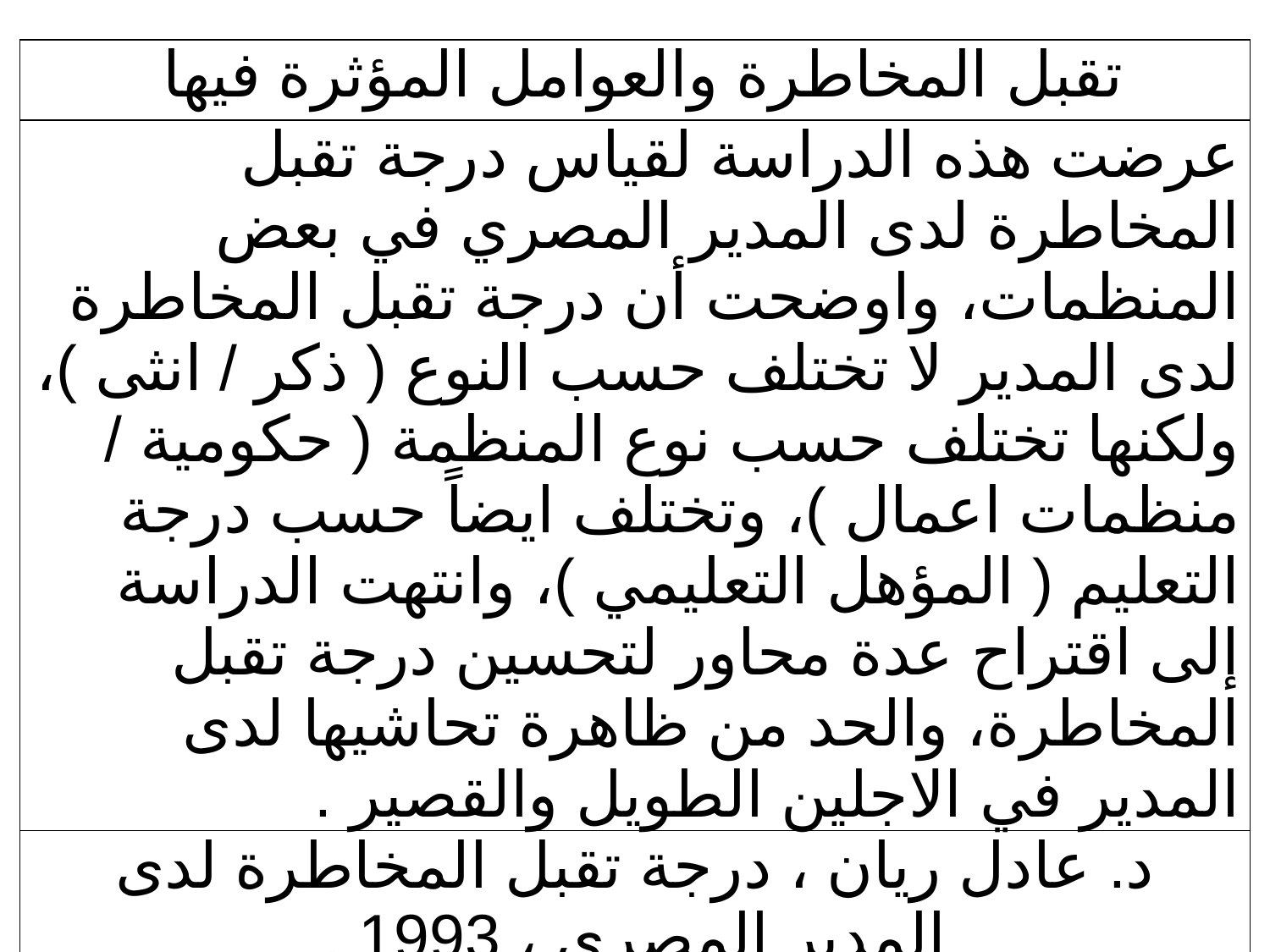

| تقبل المخاطرة والعوامل المؤثرة فيها |
| --- |
| عرضت هذه الدراسة لقياس درجة تقبل المخاطرة لدى المدير المصري في بعض المنظمات، واوضحت أن درجة تقبل المخاطرة لدى المدير لا تختلف حسب النوع ( ذكر / انثى )، ولكنها تختلف حسب نوع المنظمة ( حكومية / منظمات اعمال )، وتختلف ايضاً حسب درجة التعليم ( المؤهل التعليمي )، وانتهت الدراسة إلى اقتراح عدة محاور لتحسين درجة تقبل المخاطرة، والحد من ظاهرة تحاشيها لدى المدير في الاجلين الطويل والقصير . |
| د. عادل ريان ، درجة تقبل المخاطرة لدى المدير المصري ، 1993 . |